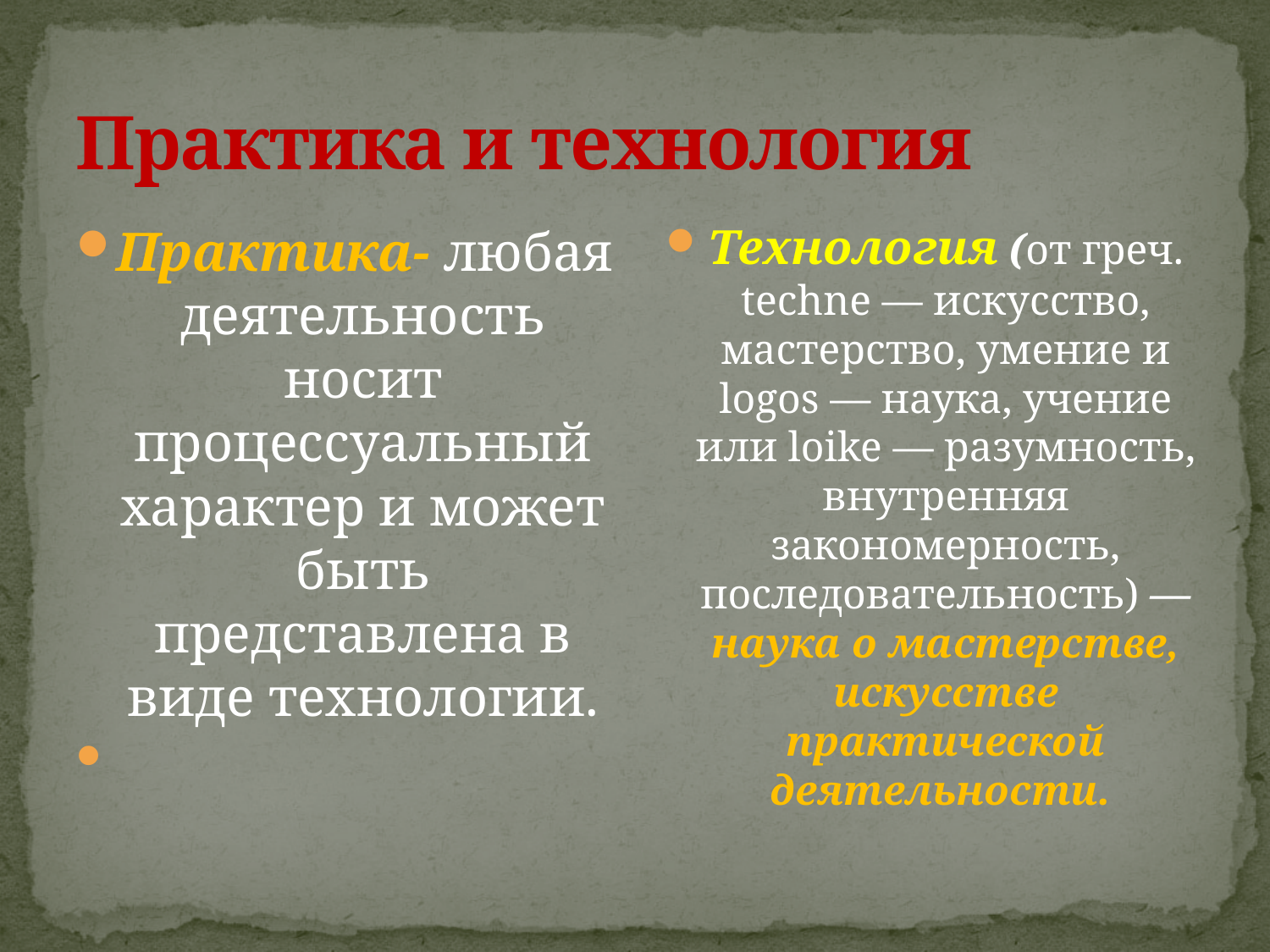

# Практика и технология
Практика- любая деятельность носит процессуальный характер и может быть представлена в виде технологии.

Технология (от греч. techne — искусство, мастерство, умение и logos — наука, учение или loike — разумность, внутренняя закономерность, последовательность) — наука о мастерстве, искусстве практической деятельности.